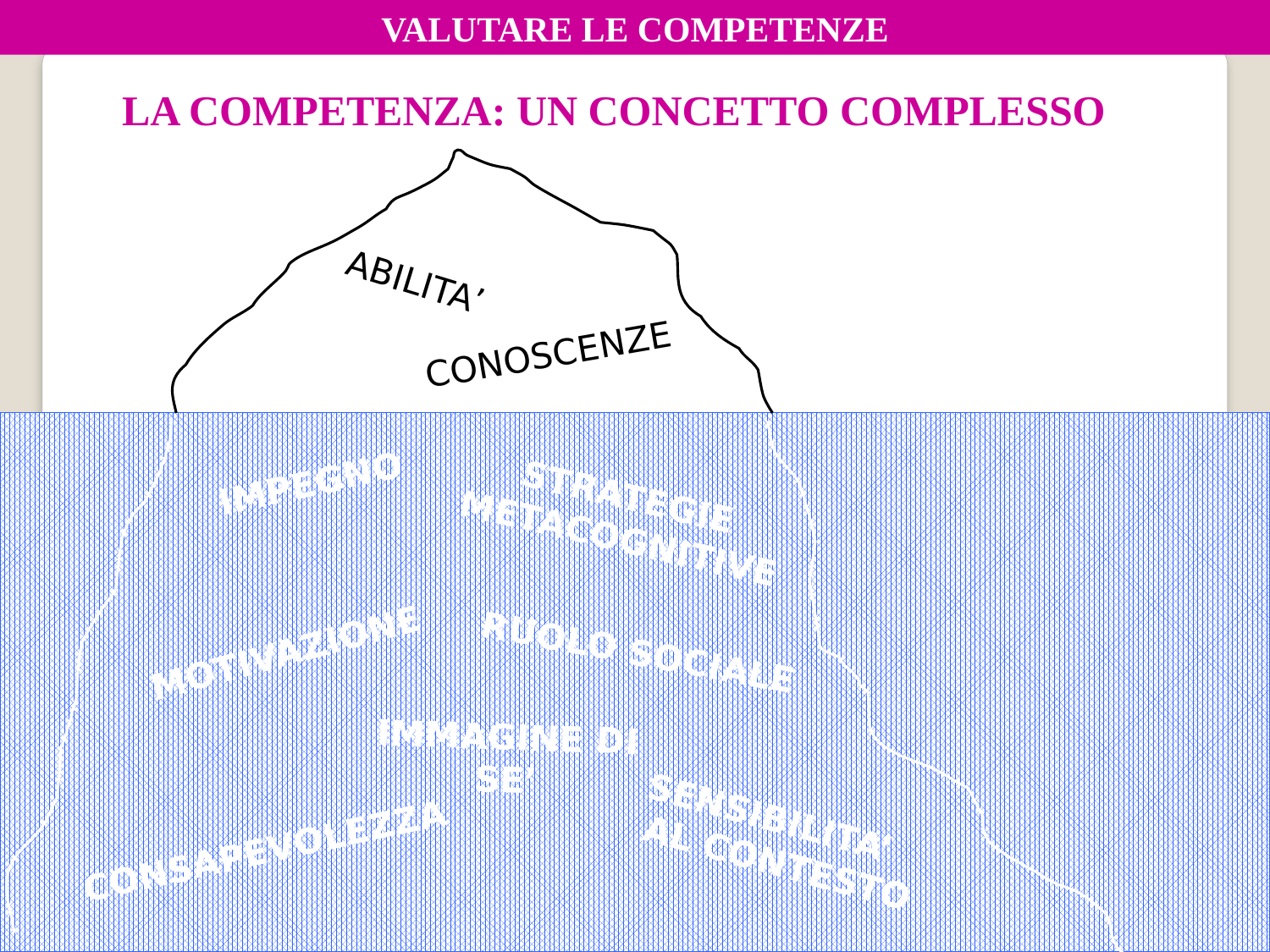

VALUTARE LE COMPETENZE
LA COMPETENZA: UN CONCETTO COMPLESSO

ABILITA’
CONOSCENZE

IMPEGNO
STRATEGIE METACOGNITIVE
MOTIVAZIONE
RUOLO SOCIALE
IMMAGINE DI SE’
SENSIBILITA’    AL CONTESTO
CONSAPEVOLEZZA